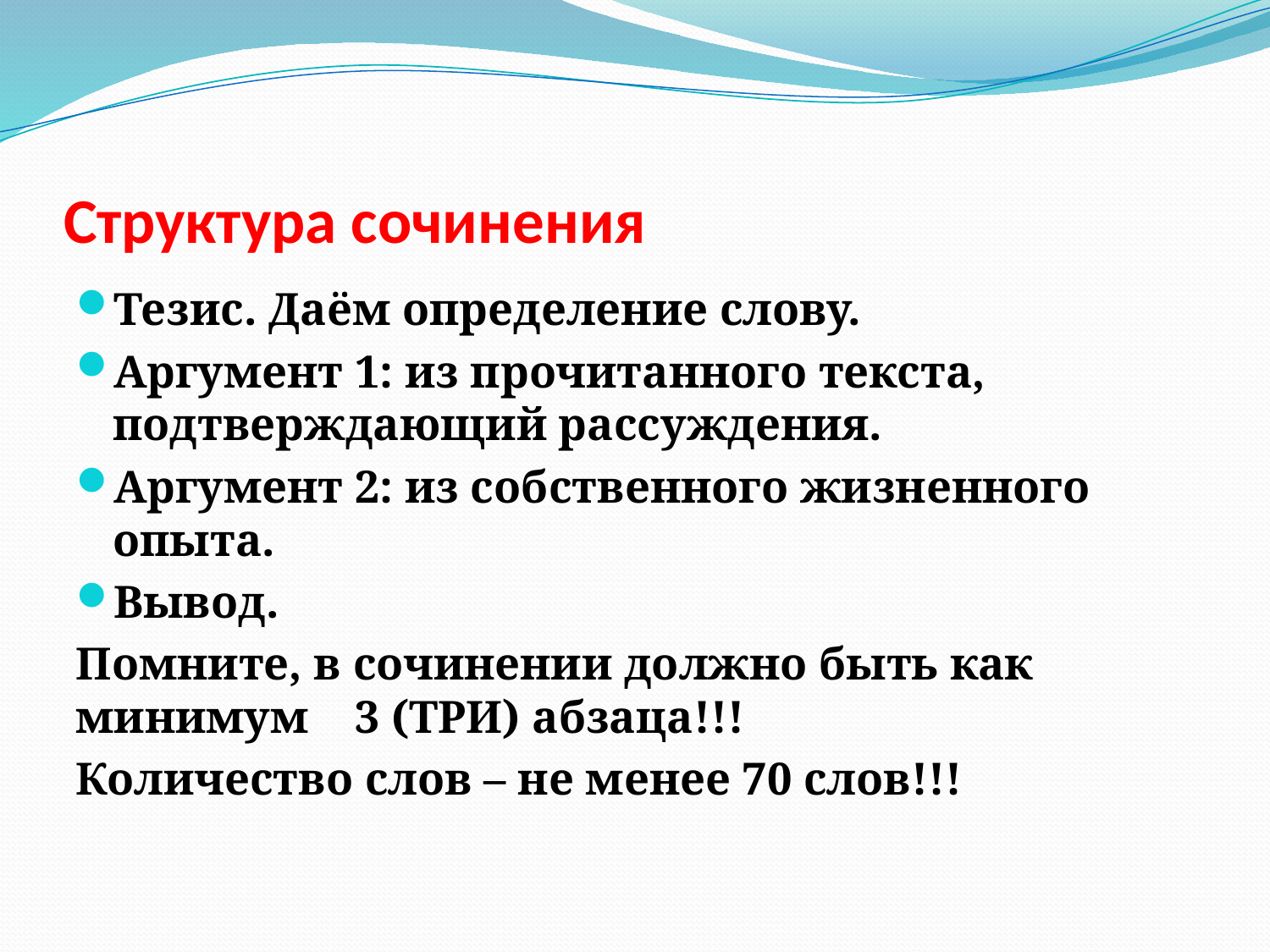

# Структура сочинения
Тезис. Даём определение слову.
Аргумент 1: из прочитанного текста, подтверждающий рассуждения.
Аргумент 2: из собственного жизненного опыта.
Вывод.
Помните, в сочинении должно быть как минимум    3 (ТРИ) абзаца!!!
Количество слов – не менее 70 слов!!!